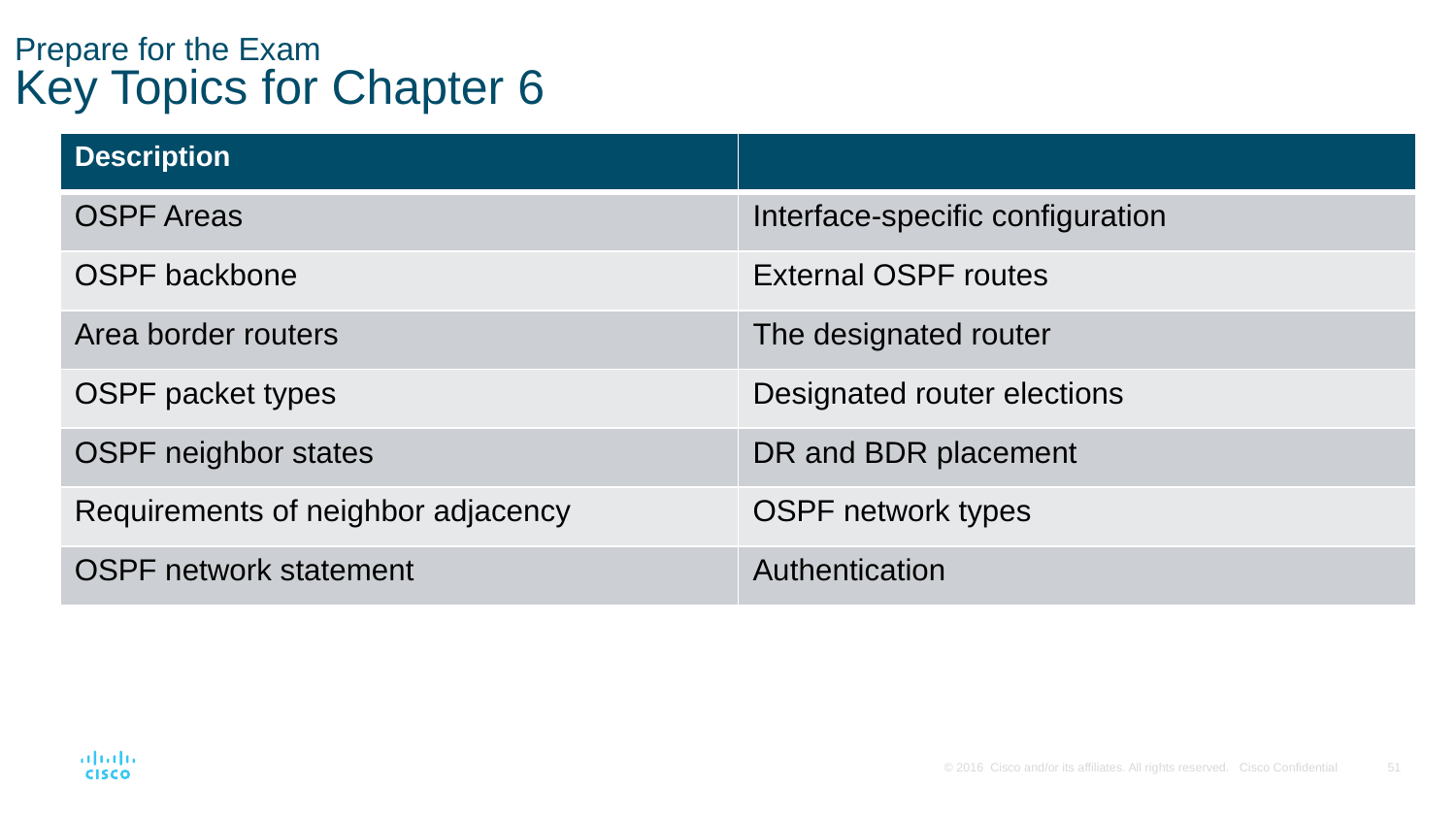

# Prepare for the Exam Key Topics for Chapter 6
| Description |  |
| --- | --- |
| OSPF Areas | Interface-specific configuration |
| OSPF backbone | External OSPF routes |
| Area border routers | The designated router |
| OSPF packet types | Designated router elections |
| OSPF neighbor states | DR and BDR placement |
| Requirements of neighbor adjacency | OSPF network types |
| OSPF network statement | Authentication |